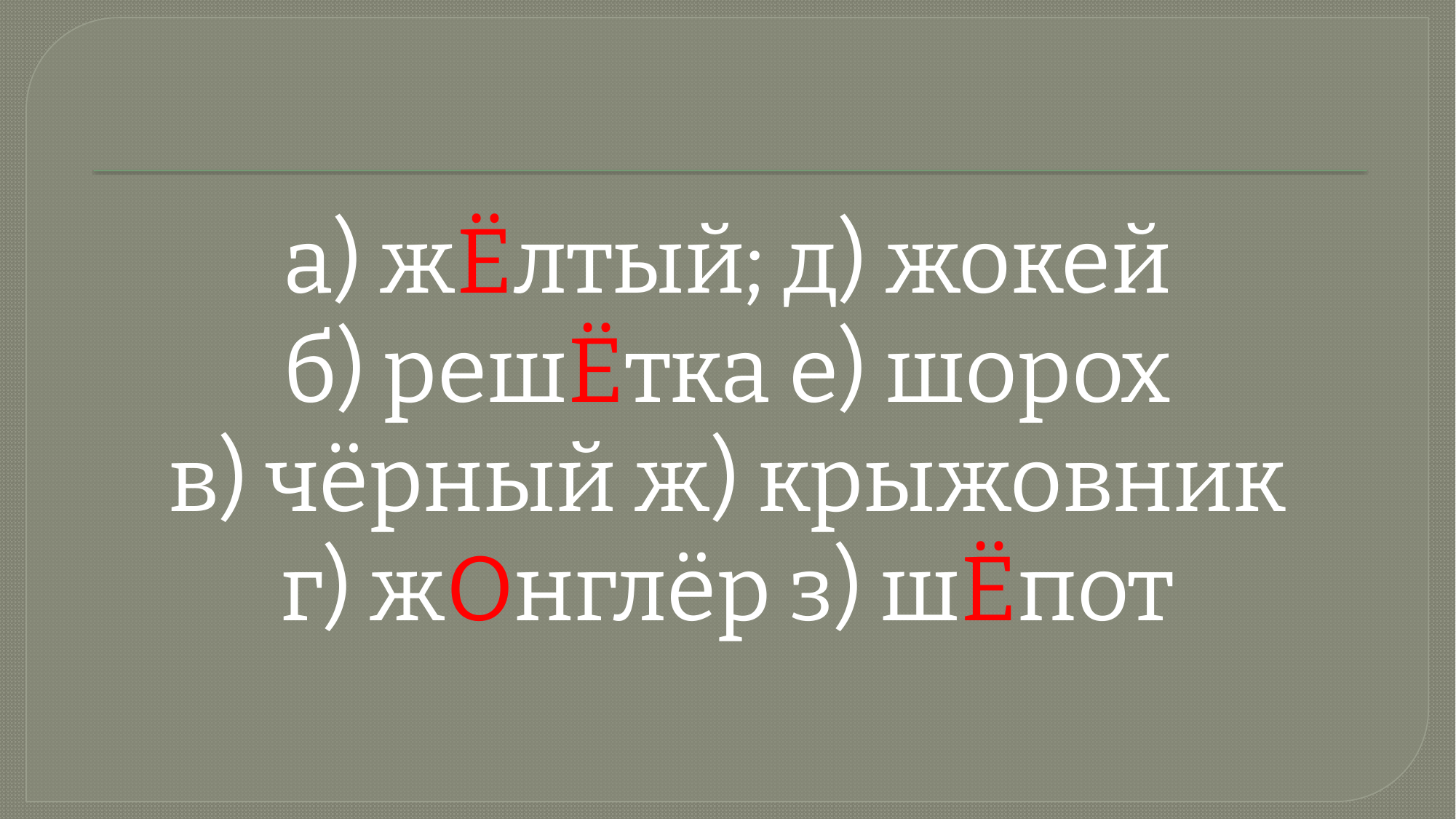

а) жЁлтый; д) жокей
б) решЁтка е) шорох
в) чёрный ж) крыжовник
г) жОнглёр з) шЁпот